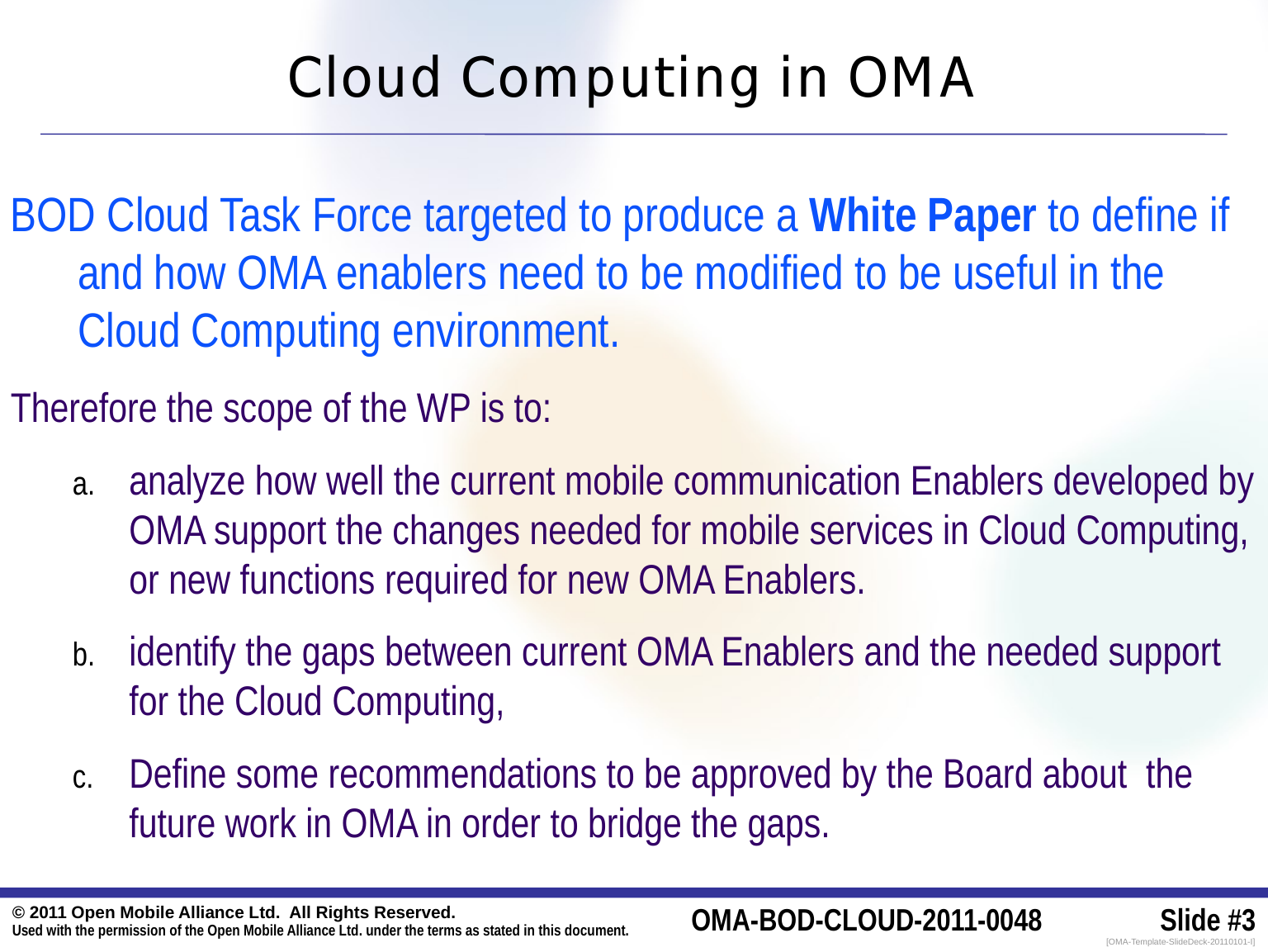

# Cloud Computing in OMA

BOD Cloud Task Force targeted to produce a White Paper to define if and how OMA enablers need to be modified to be useful in the Cloud Computing environment.
Therefore the scope of the WP is to:
analyze how well the current mobile communication Enablers developed by OMA support the changes needed for mobile services in Cloud Computing, or new functions required for new OMA Enablers.
identify the gaps between current OMA Enablers and the needed support for the Cloud Computing,
Define some recommendations to be approved by the Board about  the future work in OMA in order to bridge the gaps.